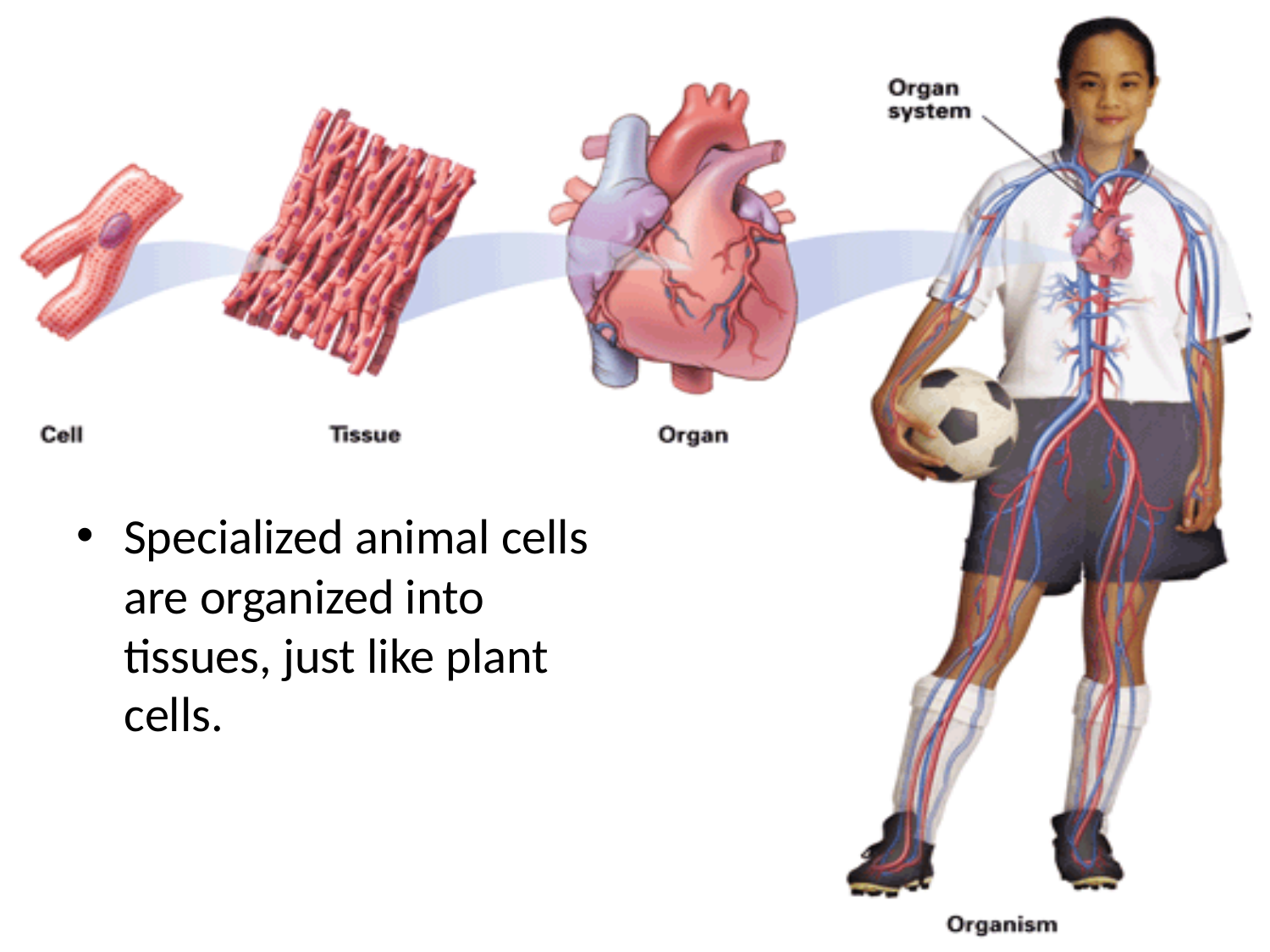

Specialized animal cells are organized into tissues, just like plant cells.